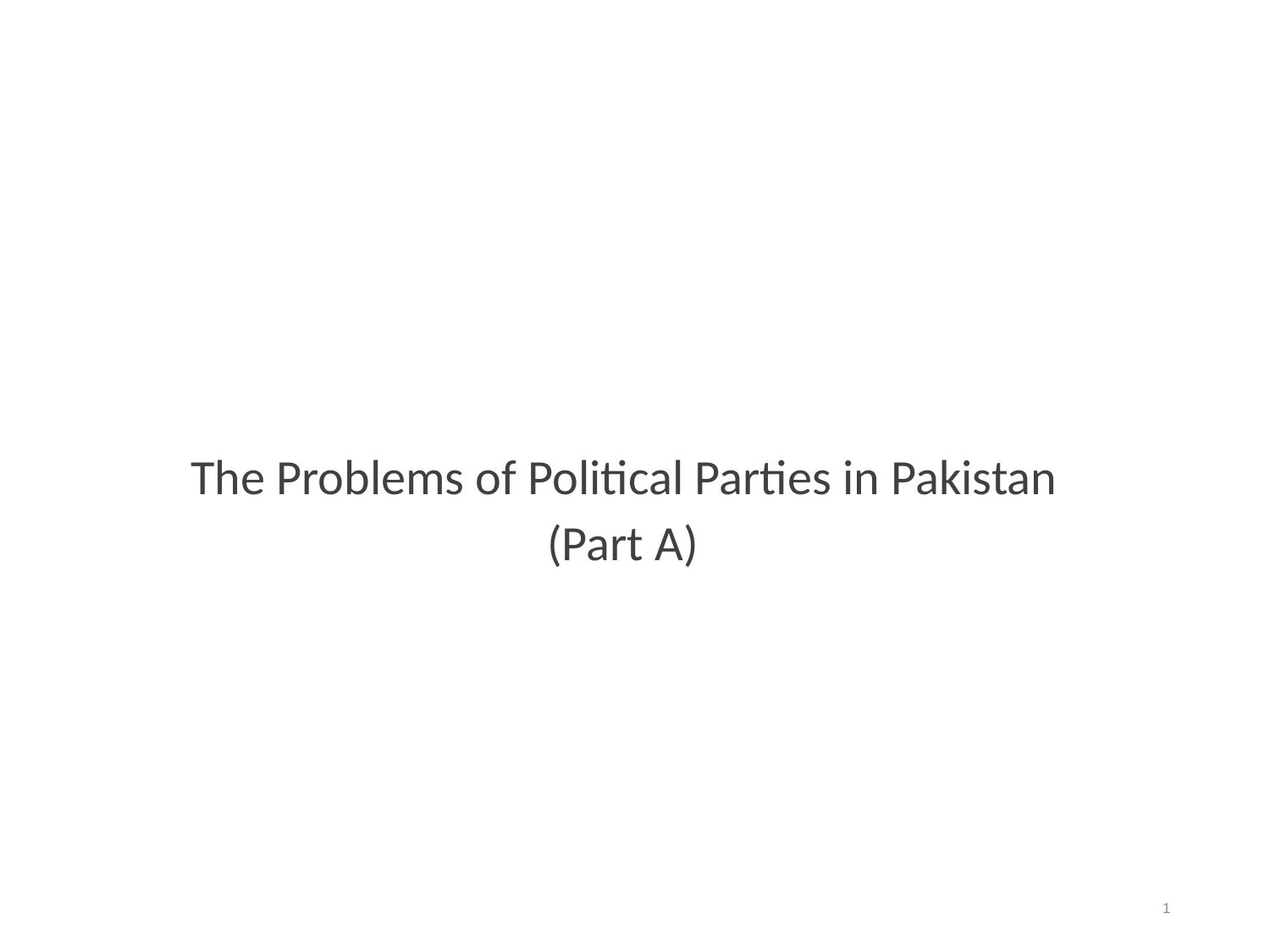

The Problems of Political Parties in Pakistan
(Part A)

1